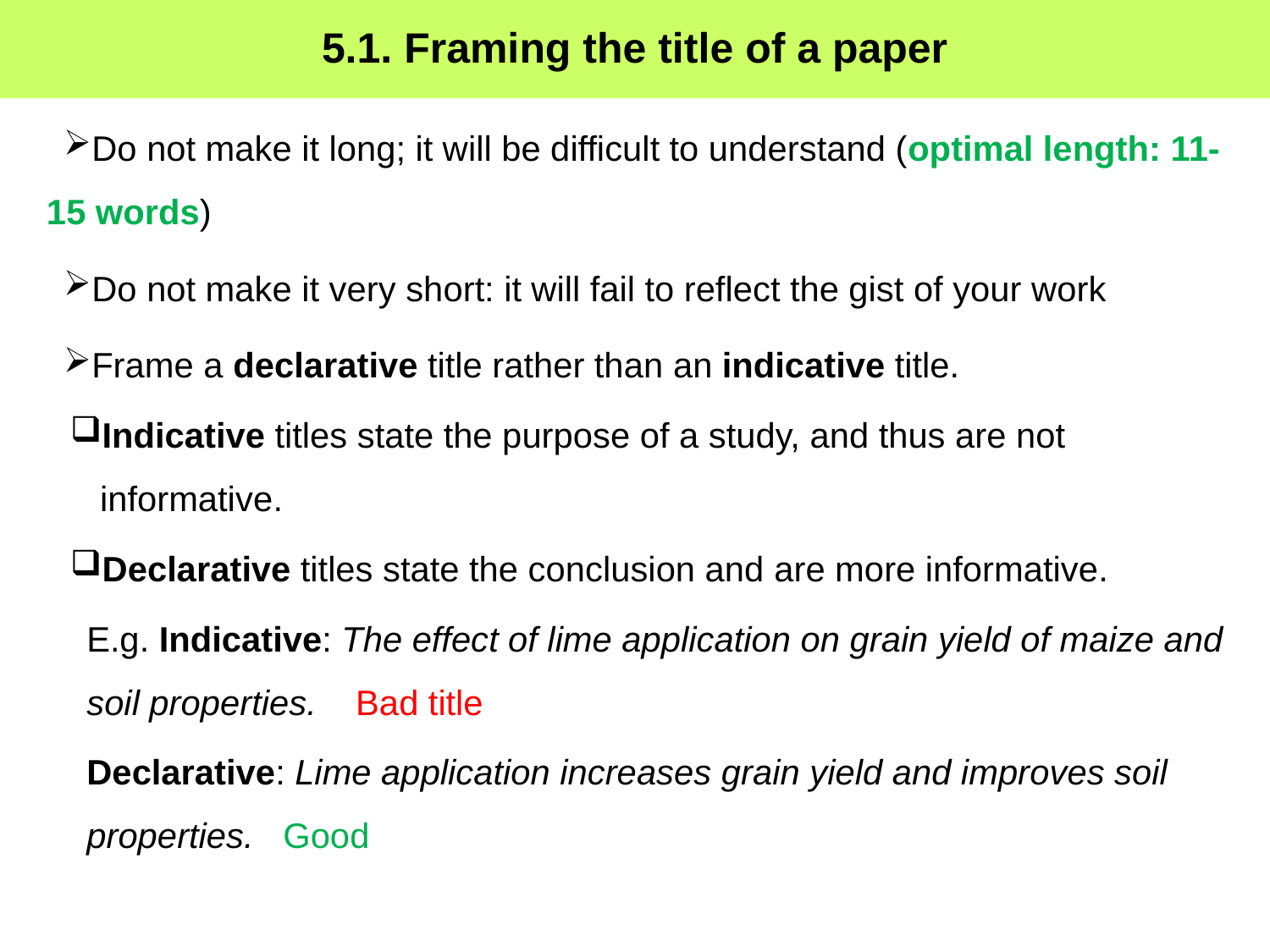

# 5.1. Framing the title of a paper
Do not make it long; it will be difficult to understand (optimal length: 11-15 words)
Do not make it very short: it will fail to reflect the gist of your work
Frame a declarative title rather than an indicative title.
Indicative titles state the purpose of a study, and thus are not informative.
Declarative titles state the conclusion and are more informative.
E.g. Indicative: The effect of lime application on grain yield of maize and soil properties.    Bad title
Declarative: Lime application increases grain yield and improves soil properties.   Good